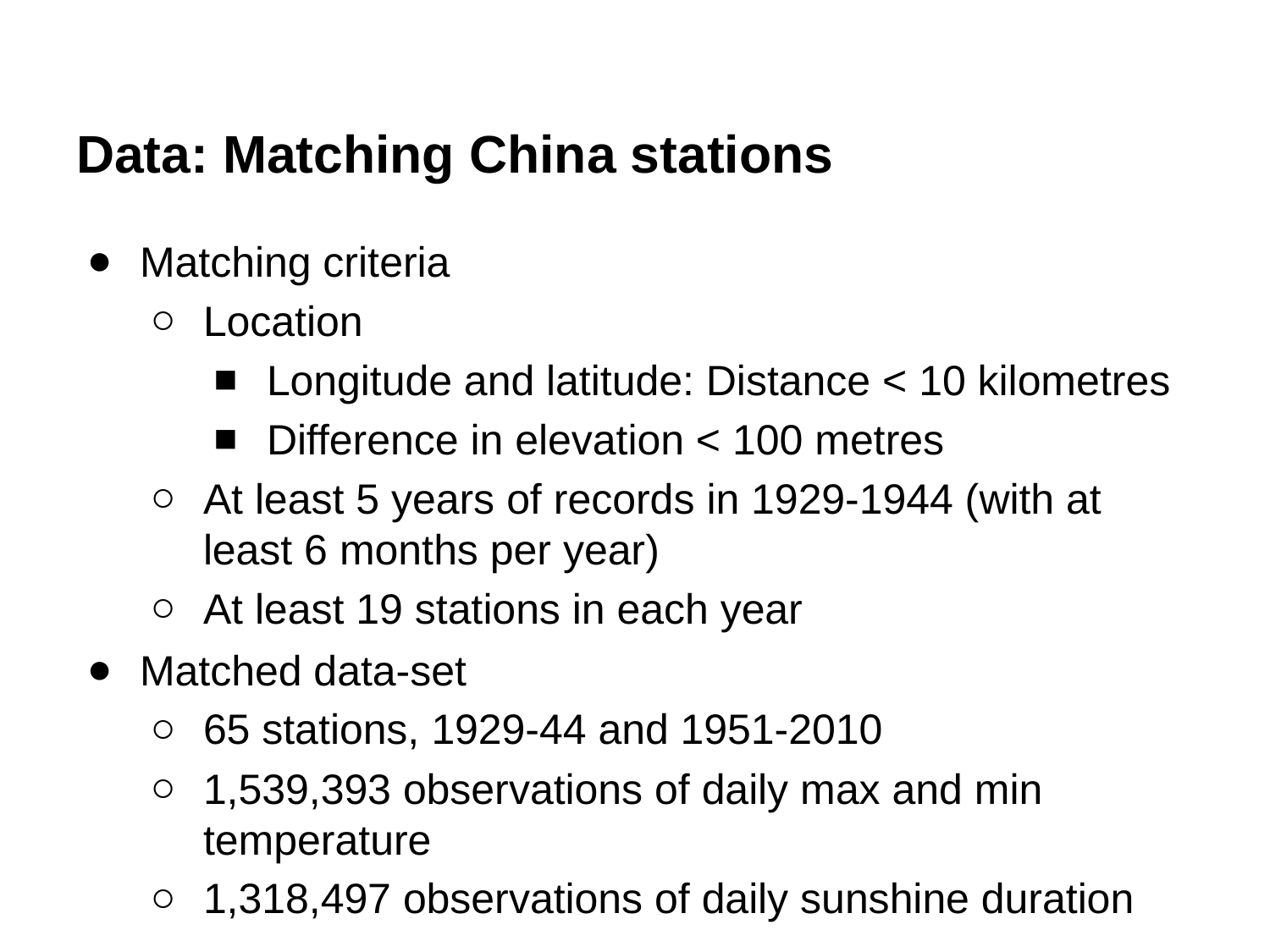

# Data: Matching China stations
Matching criteria
Location
Longitude and latitude: Distance < 10 kilometres
Difference in elevation < 100 metres
At least 5 years of records in 1929-1944 (with at least 6 months per year)
At least 19 stations in each year
Matched data-set
65 stations, 1929-44 and 1951-2010
1,539,393 observations of daily max and min temperature
1,318,497 observations of daily sunshine duration